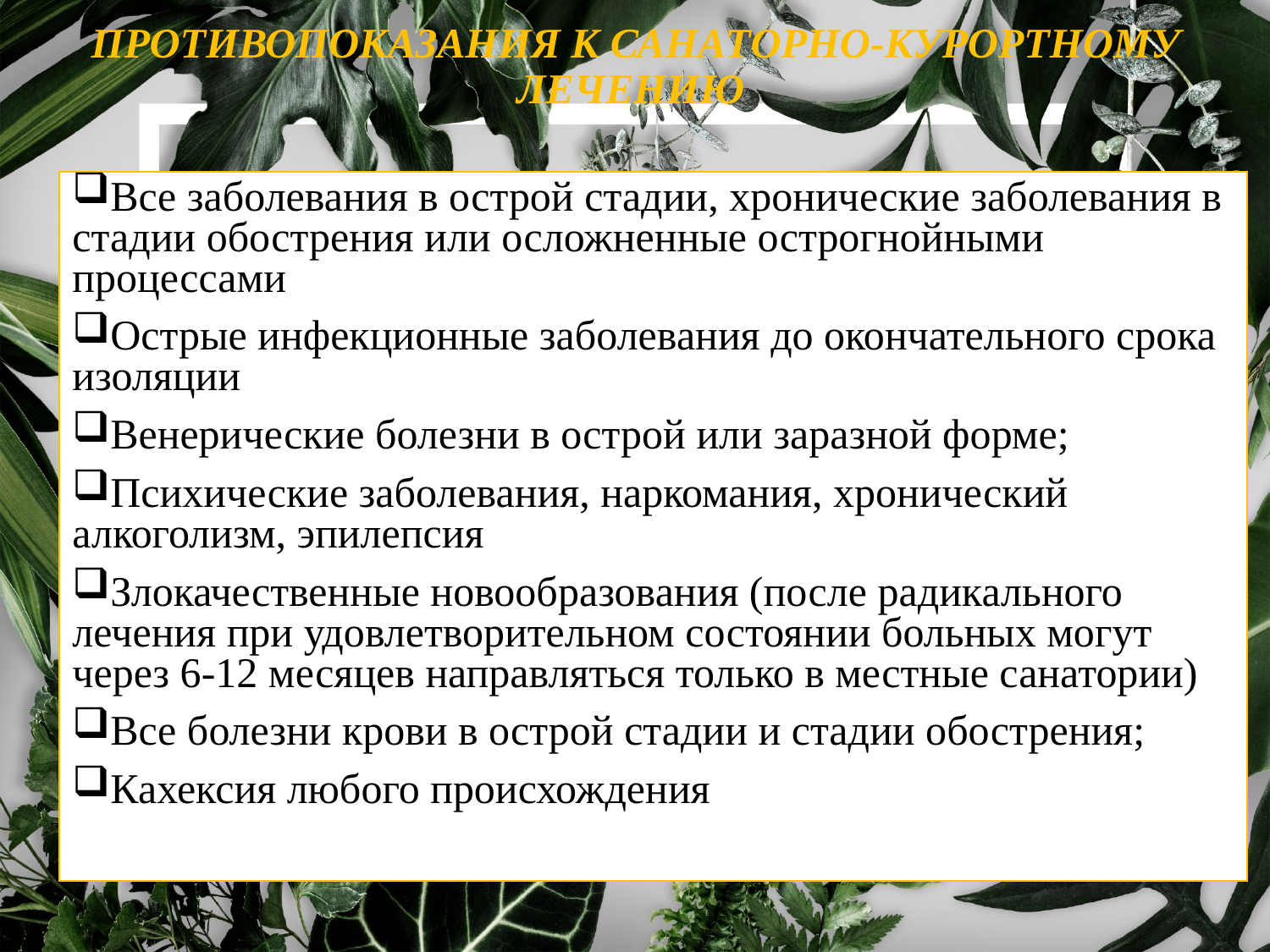

# ПРОТИВОПОКАЗАНИЯ К САНАТОРНО-КУРОРТНОМУ ЛЕЧЕНИЮ
Все заболевания в острой стадии, хронические заболевания в стадии обострения или осложненные острогнойными процессами
Острые инфекционные заболевания до окончательного срока изоляции
Венерические болезни в острой или заразной форме;
Психические заболевания, наркомания, хронический алкоголизм, эпилепсия
Злокачественные новообразования (после радикального лечения при удовлетворительном состоянии больных могут через 6-12 месяцев направляться только в местные санатории)
Все болезни крови в острой стадии и стадии обострения;
Кахексия любого происхождения